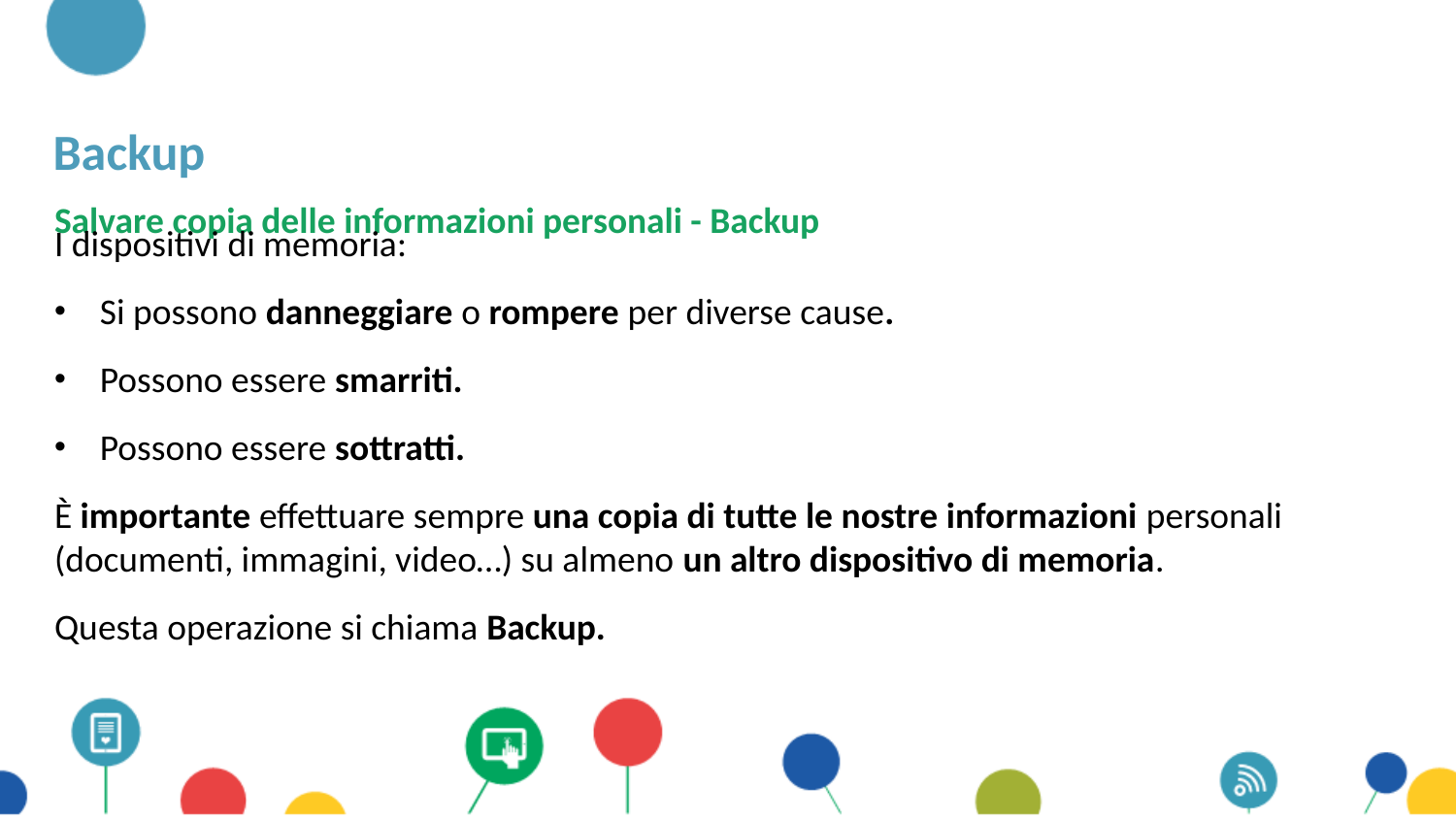

# Backup
Salvare copia delle informazioni personali - Backup
I dispositivi di memoria:
Si possono danneggiare o rompere per diverse cause.
Possono essere smarriti.
Possono essere sottratti.
È importante effettuare sempre una copia di tutte le nostre informazioni personali (documenti, immagini, video…) su almeno un altro dispositivo di memoria.
Questa operazione si chiama Backup.